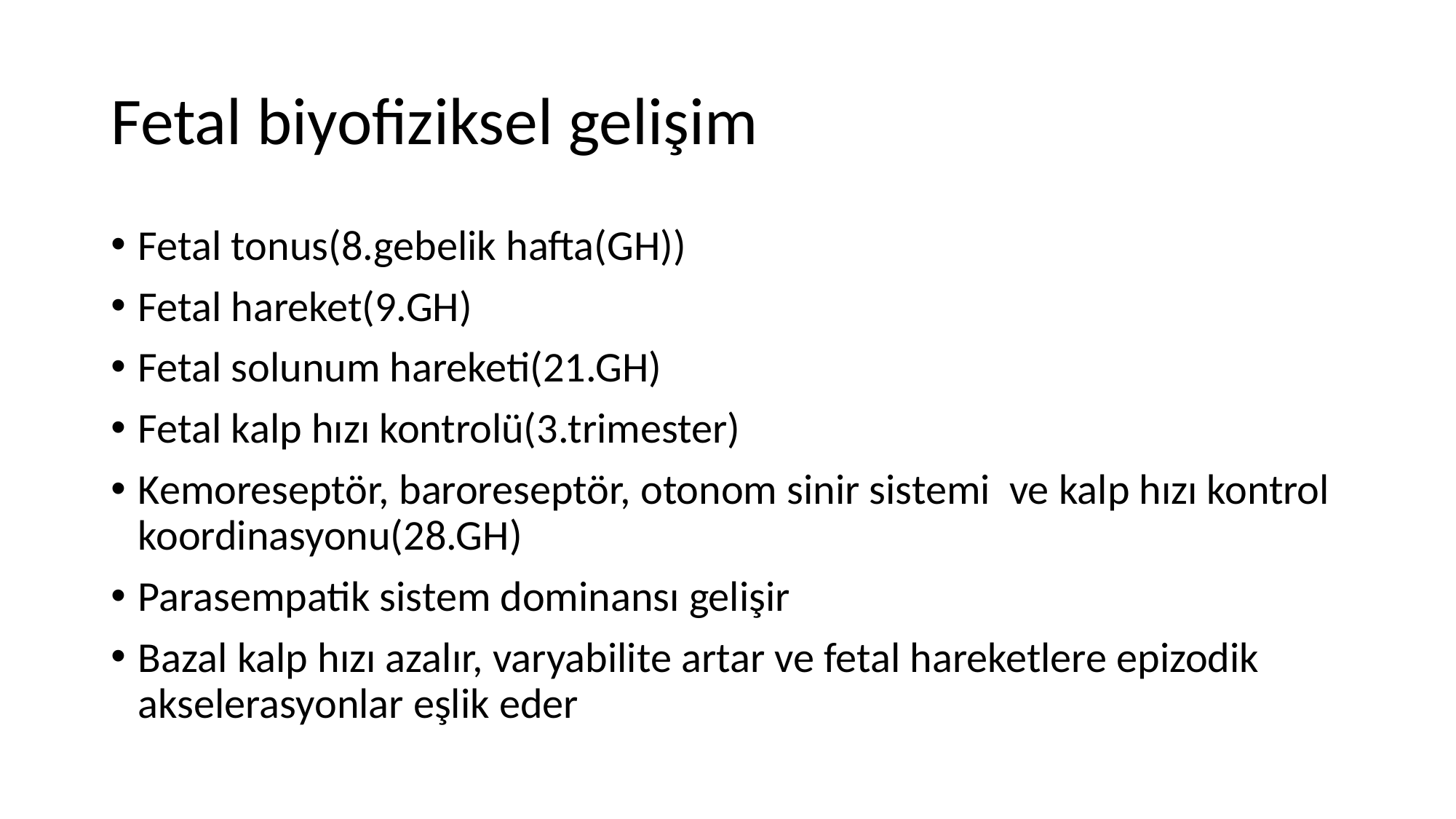

# Fetal biyofiziksel gelişim
Fetal tonus(8.gebelik hafta(GH))
Fetal hareket(9.GH)
Fetal solunum hareketi(21.GH)
Fetal kalp hızı kontrolü(3.trimester)
Kemoreseptör, baroreseptör, otonom sinir sistemi  ve kalp hızı kontrol koordinasyonu(28.GH)
Parasempatik sistem dominansı gelişir
Bazal kalp hızı azalır, varyabilite artar ve fetal hareketlere epizodik akselerasyonlar eşlik eder